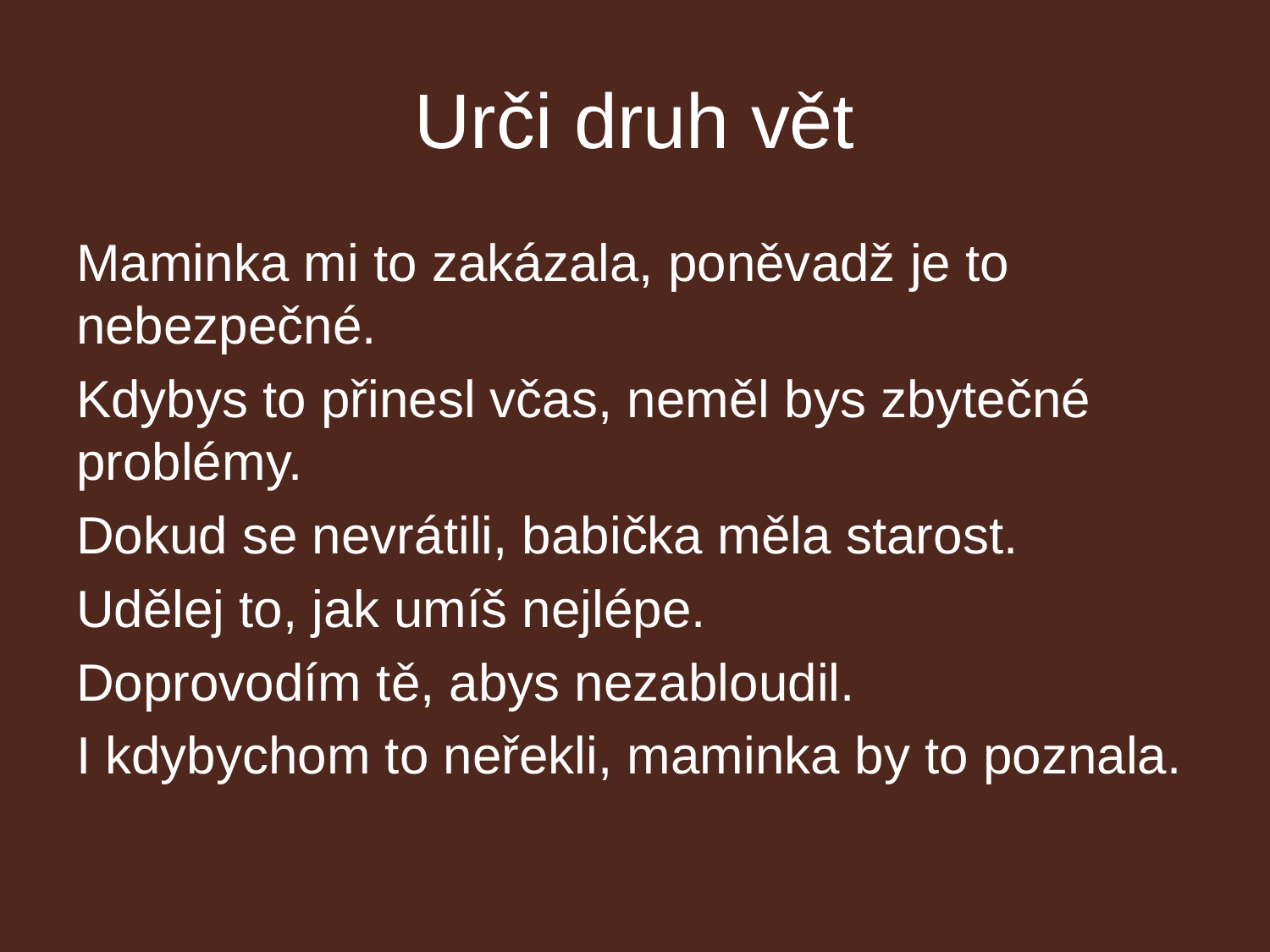

# Urči druh vět
Maminka mi to zakázala, poněvadž je to nebezpečné.
Kdybys to přinesl včas, neměl bys zbytečné problémy.
Dokud se nevrátili, babička měla starost.
Udělej to, jak umíš nejlépe.
Doprovodím tě, abys nezabloudil.
I kdybychom to neřekli, maminka by to poznala.